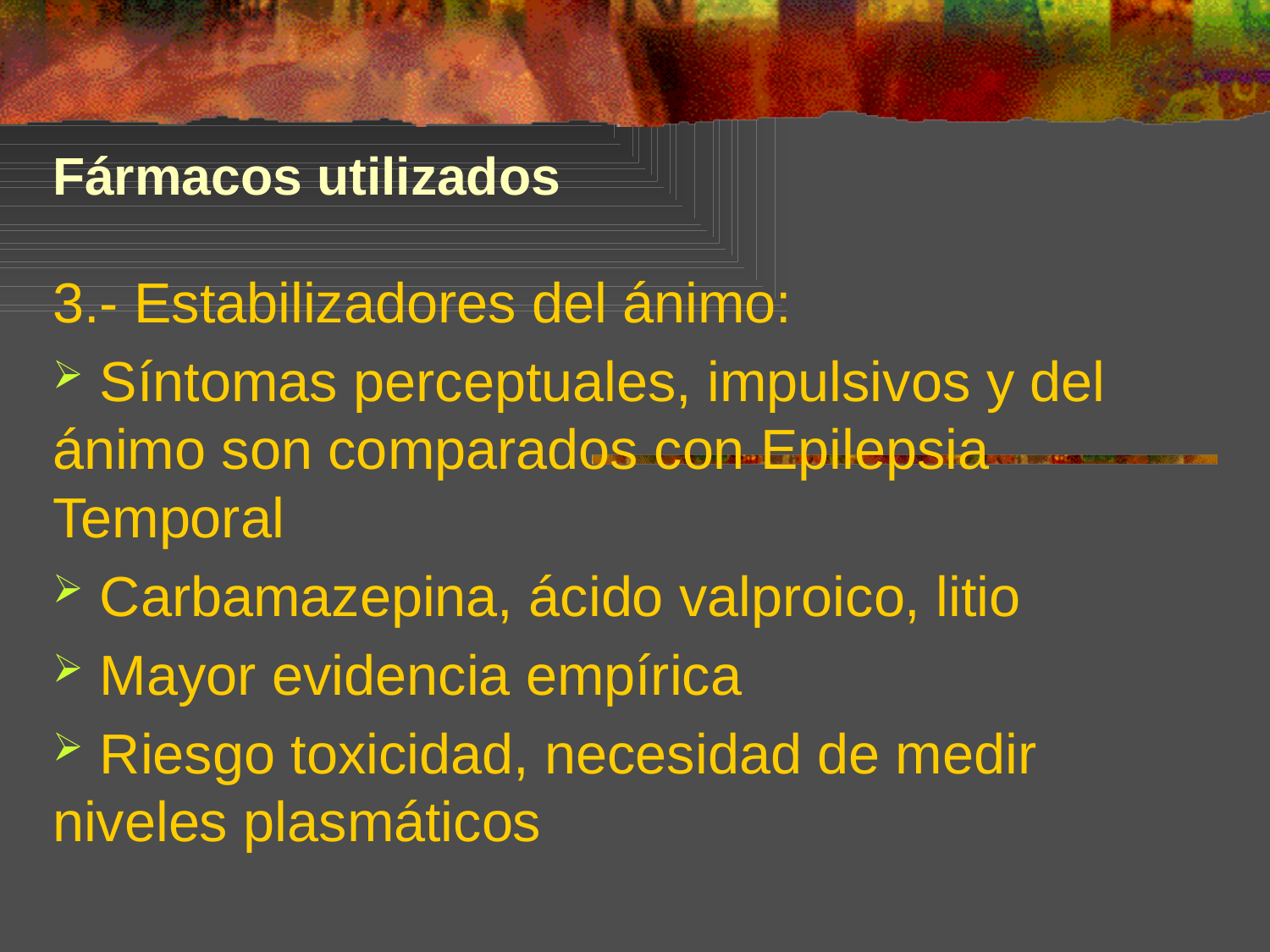

Fármacos utilizados

3.- Estabilizadores del ánimo:
 Síntomas perceptuales, impulsivos y del ánimo son comparados con Epilepsia Temporal
 Carbamazepina, ácido valproico, litio
 Mayor evidencia empírica
 Riesgo toxicidad, necesidad de medir niveles plasmáticos
#